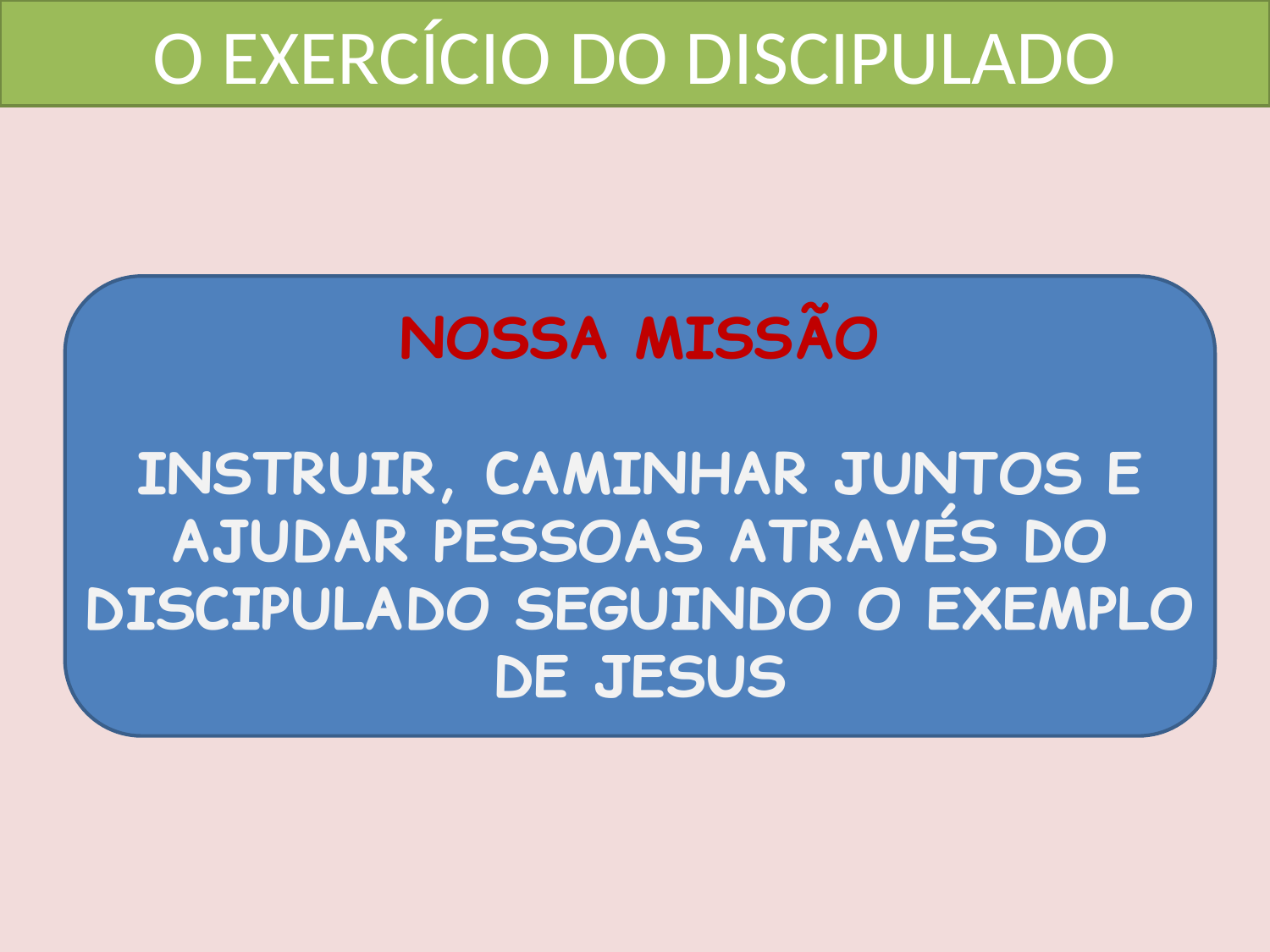

O EXERCÍCIO DO DISCIPULADO

NOSSA MISSÃO

INSTRUIR, CAMINHAR JUNTOS E AJUDAR PESSOAS ATRAVÉS DO DISCIPULADO SEGUINDO O EXEMPLO DE JESUS